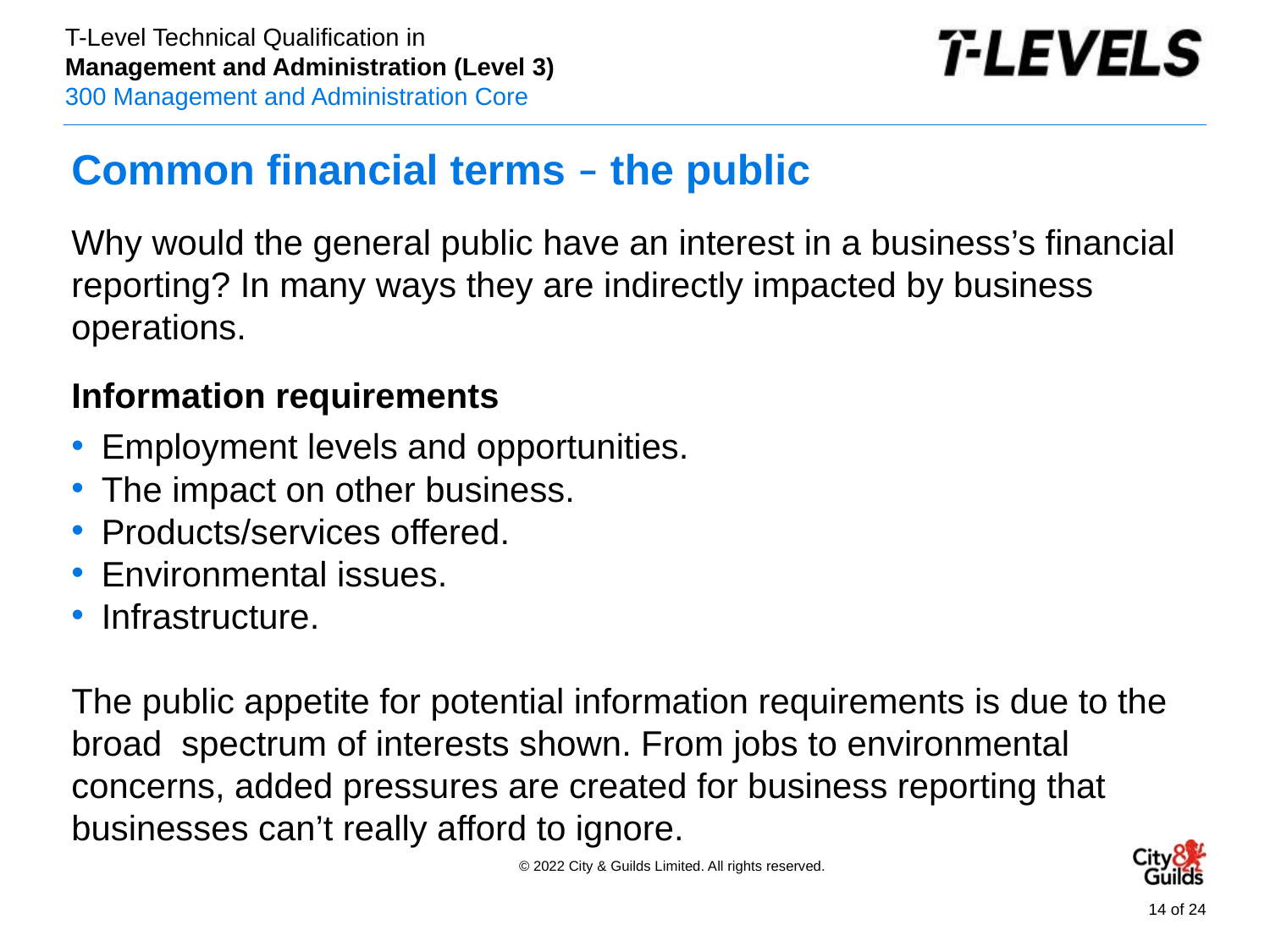

# Common financial terms – the public
Why would the general public have an interest in a business’s financial reporting? In many ways they are indirectly impacted by business operations.
Information requirements
Employment levels and opportunities.
The impact on other business.
Products/services offered.
Environmental issues.
Infrastructure.

The public appetite for potential information requirements is due to the broad  spectrum of interests shown. From jobs to environmental concerns, added pressures are created for business reporting that businesses can’t really afford to ignore.